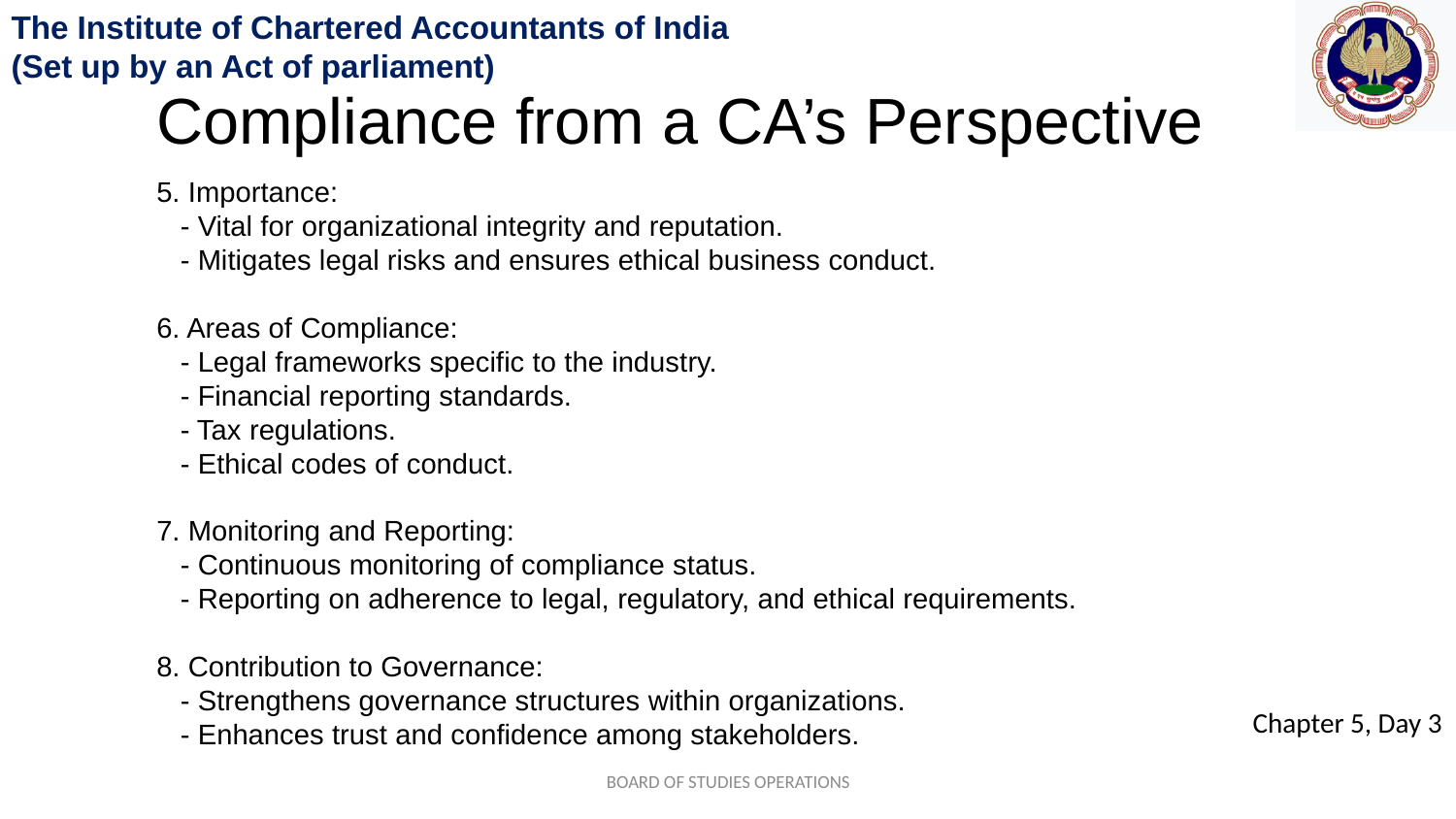

Compliance from a CA’s Perspective
5. Importance:
   - Vital for organizational integrity and reputation.
   - Mitigates legal risks and ensures ethical business conduct.

6. Areas of Compliance:
   - Legal frameworks specific to the industry.
   - Financial reporting standards.
   - Tax regulations.
   - Ethical codes of conduct.

7. Monitoring and Reporting:
   - Continuous monitoring of compliance status.
   - Reporting on adherence to legal, regulatory, and ethical requirements.

8. Contribution to Governance:
   - Strengthens governance structures within organizations.
   - Enhances trust and confidence among stakeholders.
BOARD OF STUDIES OPERATIONS